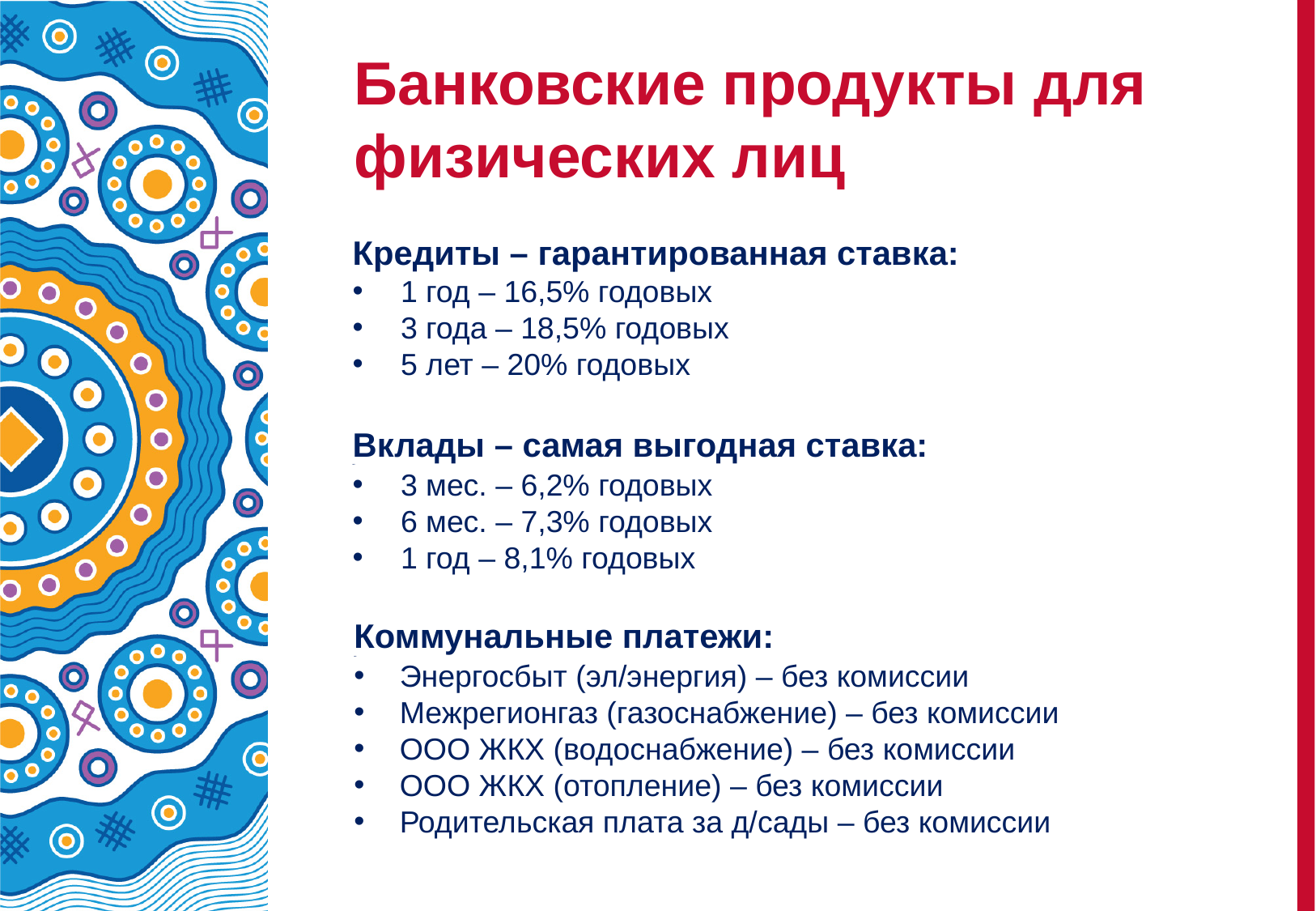

Банковские продукты для физических лиц
Кредиты – гарантированная ставка:
1 год – 16,5% годовых
3 года – 18,5% годовых
5 лет – 20% годовых
Вклады – самая выгодная ставка:
шл
3 мес. – 6,2% годовых
6 мес. – 7,3% годовых
1 год – 8,1% годовых
Коммунальные платежи:
шл
Энергосбыт (эл/энергия) – без комиссии
Межрегионгаз (газоснабжение) – без комиссии
ООО ЖКХ (водоснабжение) – без комиссии
ООО ЖКХ (отопление) – без комиссии
Родительская плата за д/сады – без комиссии